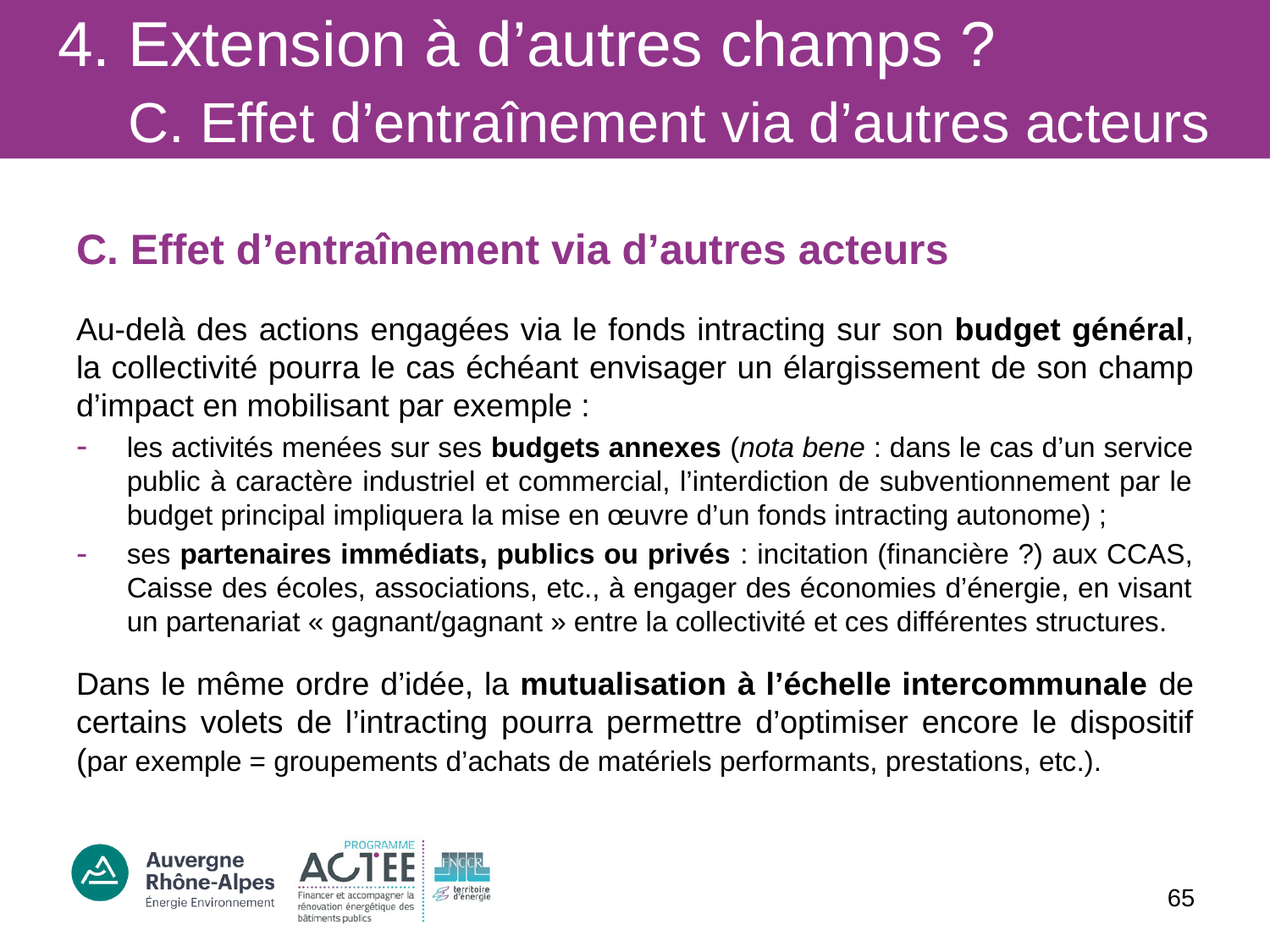

# 4. Extension à d’autres champs ? C. Effet d’entraînement via d’autres acteurs
C. Effet d’entraînement via d’autres acteurs

Au-delà des actions engagées via le fonds intracting sur son budget général, la collectivité pourra le cas échéant envisager un élargissement de son champ d’impact en mobilisant par exemple :
les activités menées sur ses budgets annexes (nota bene : dans le cas d’un service public à caractère industriel et commercial, l’interdiction de subventionnement par le budget principal impliquera la mise en œuvre d’un fonds intracting autonome) ;
ses partenaires immédiats, publics ou privés : incitation (financière ?) aux CCAS, Caisse des écoles, associations, etc., à engager des économies d’énergie, en visant un partenariat « gagnant/gagnant » entre la collectivité et ces différentes structures.

Dans le même ordre d’idée, la mutualisation à l’échelle intercommunale de certains volets de l’intracting pourra permettre d’optimiser encore le dispositif (par exemple = groupements d’achats de matériels performants, prestations, etc.).